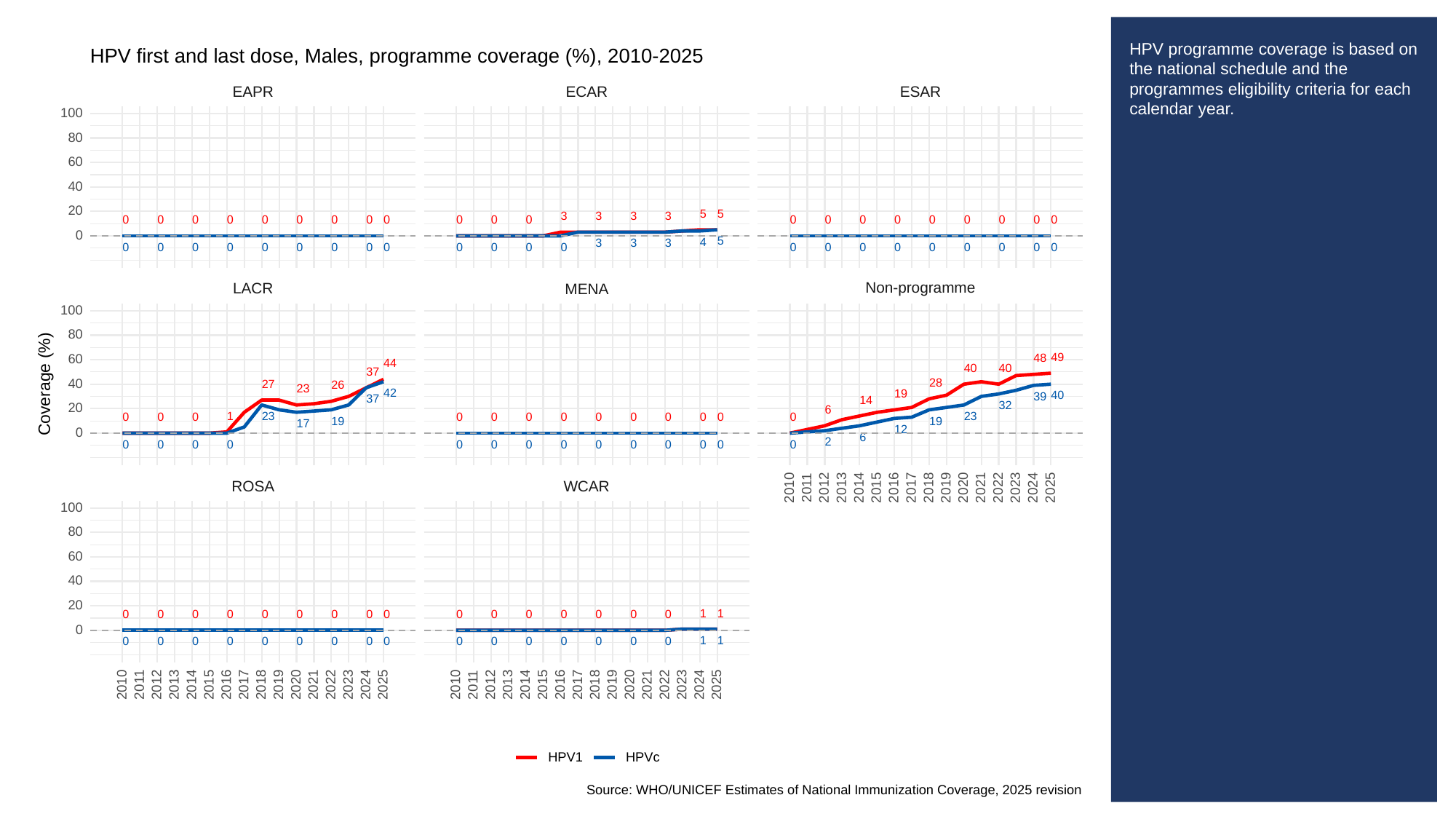

# HPV programme coverage is based on the national schedule and the programmes eligibility criteria for each calendar year.

HPV first and last dose, Males, programme coverage (%), 2010-2025
ECAR
ESAR
EAPR

100

80

60

40

20
5
5

3
3
3
3
0
0
0
0
0
0
0
0
0
0
0
0
0
0
0
0
0
0
0
0
0

0

5
4
3
3
3
0
0
0
0
0
0
0
0
0
0
0
0
0
0
0
0
0
0
0
0
0
0

Non-programme
LACR
MENA

100

80

49
48
60

44
40
40
37

Coverage (%)
28
40

27
26

23
42
19
40
39
37

14
32
20
6

1
23
23
0
0
0
0
0
0
0
0
0
0
0
0
0
19
19
17

12
0

6
2
0
0
0
0
0
0
0
0
0
0
0
0
0
0

ROSA
WCAR
2013
2023
2010
2011
2012
2014
2015
2016
2017
2018
2019
2020
2021
2022
2024
2025

100

80

60

40

20

1
1
0
0
0
0
0
0
0
0
0
0
0
0
0
0
0
0

0

1
1
0
0
0
0
0
0
0
0
0
0
0
0
0
0
0
0

2013
2023
2013
2023
2010
2011
2012
2014
2015
2016
2017
2018
2019
2020
2021
2022
2024
2025
2010
2011
2012
2014
2015
2016
2017
2018
2019
2020
2021
2022
2024
2025
HPVc
HPV1

Source: WHO/UNICEF Estimates of National Immunization Coverage, 2025 revision